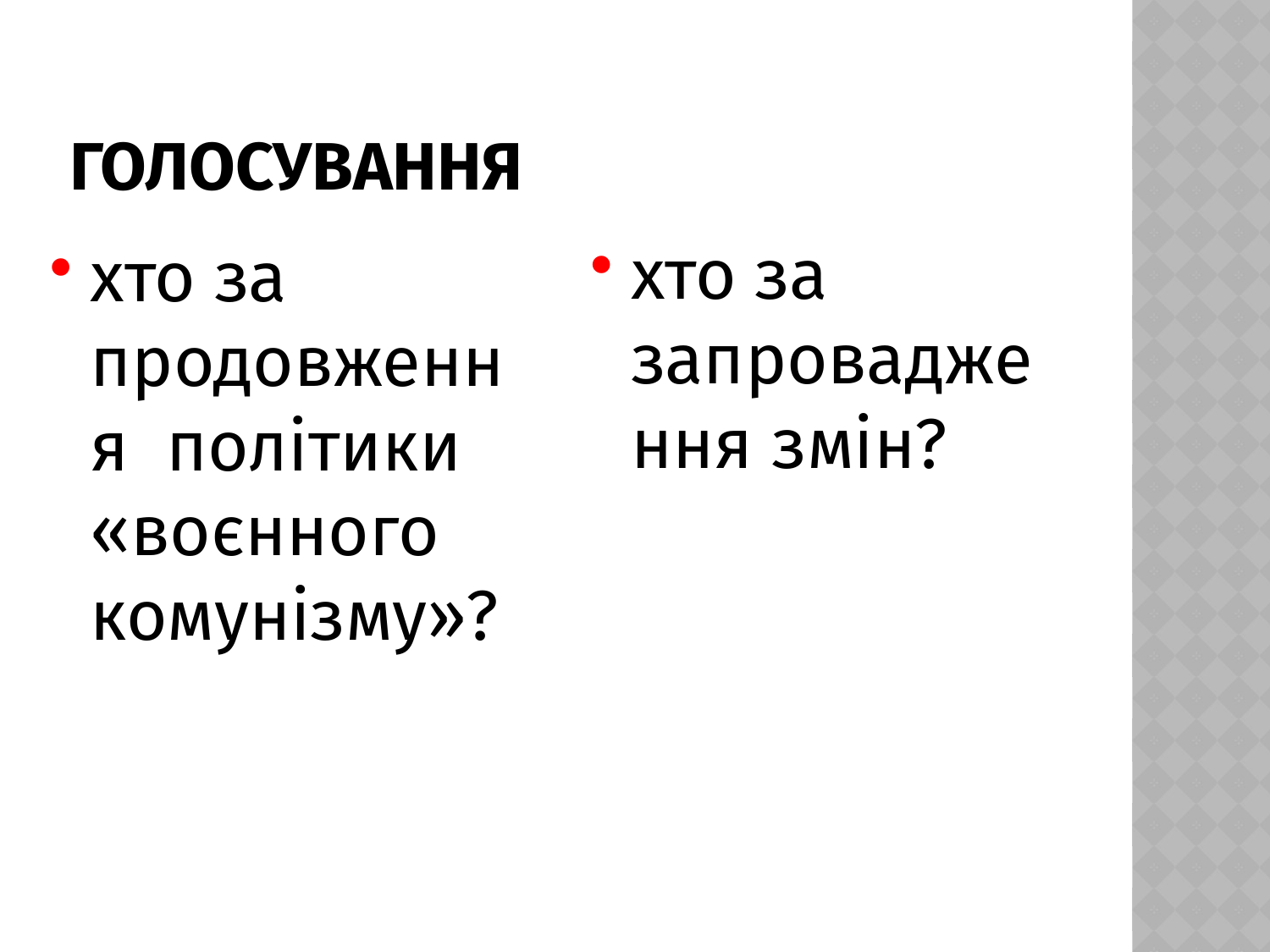

# ГОЛОСУВАННЯ
хто за запровадження змін?

хто за продовження  політики «воєнного комунізму»?